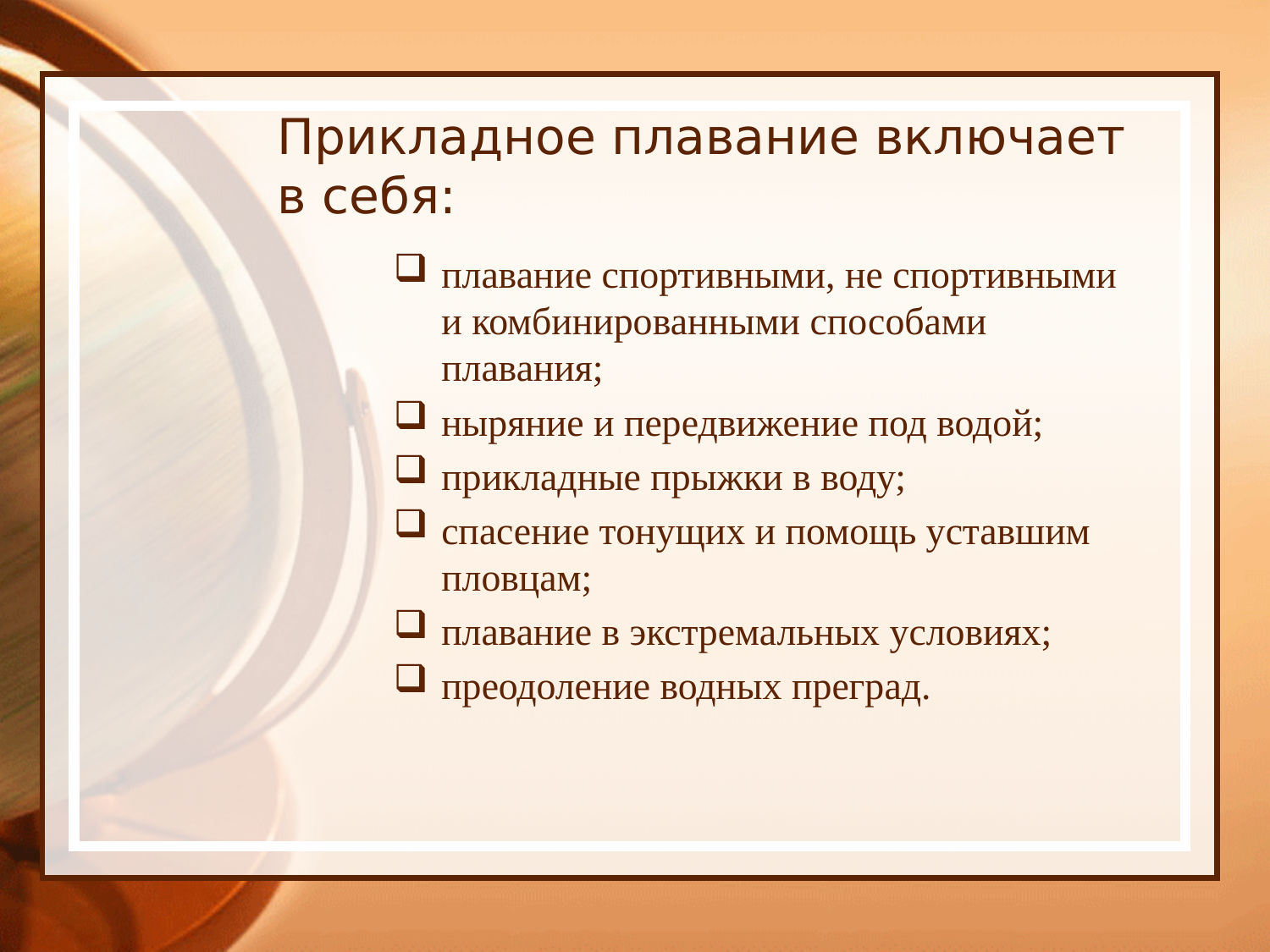

# Прикладное плавание включает в себя:
плавание спортивными, не спортивными и комбинированными способами плавания;
ныряние и передвижение под водой;
прикладные прыжки в воду;
спасение тонущих и помощь уставшим пловцам;
плавание в экстремальных условиях;
преодоление водных преград.